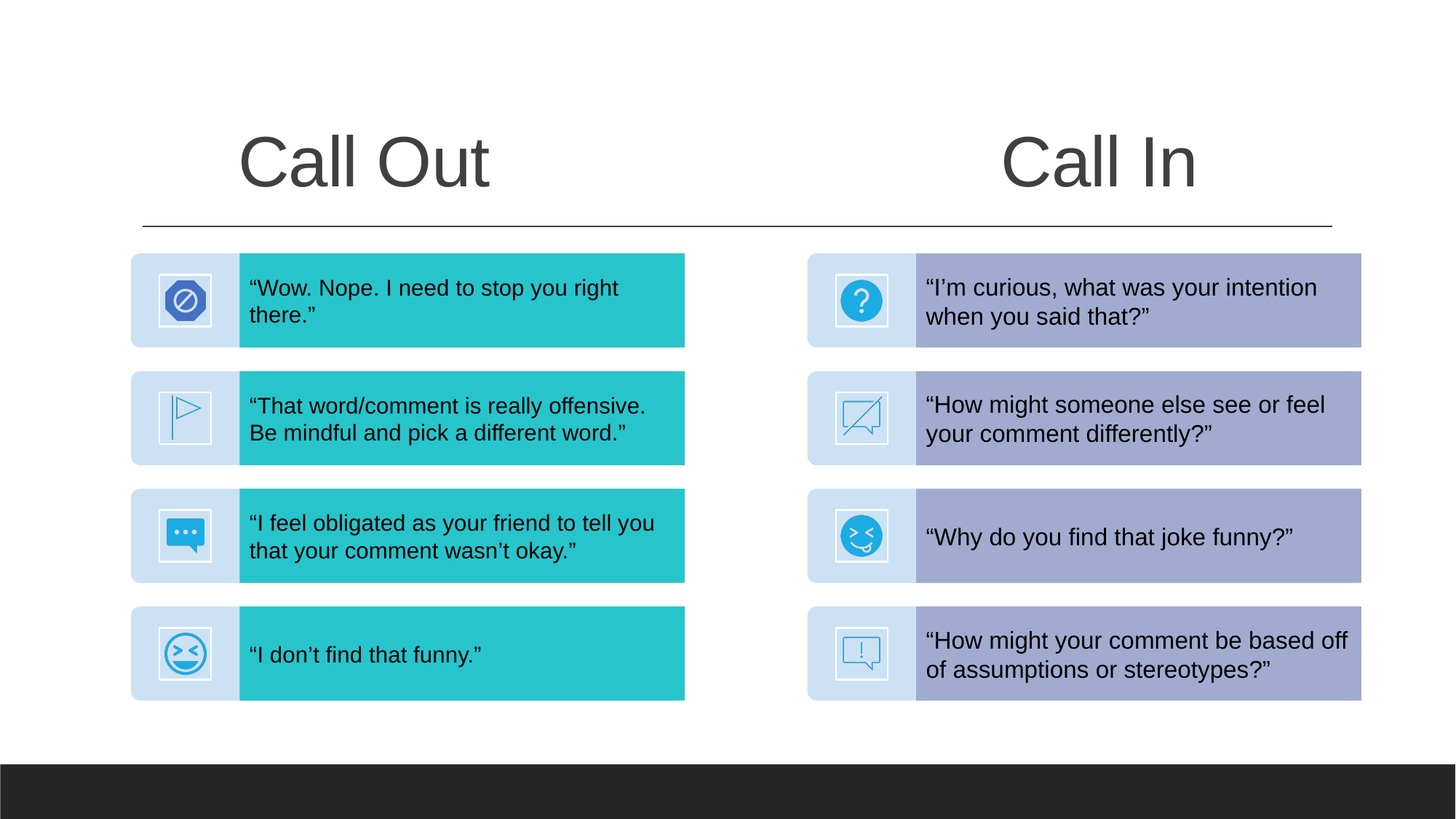

# Call Out 				     Call In
“Wow. Nope. I need to stop you right there.”
“That word/comment is really offensive. Be mindful and pick a different word.”
“I feel obligated as your friend to tell you that your comment wasn’t okay.”
“I don’t find that funny.”
“I’m curious, what was your intention when you said that?”
“How might someone else see or feel your comment differently?”
“Why do you find that joke funny?”
“How might your comment be based off of assumptions or stereotypes?”